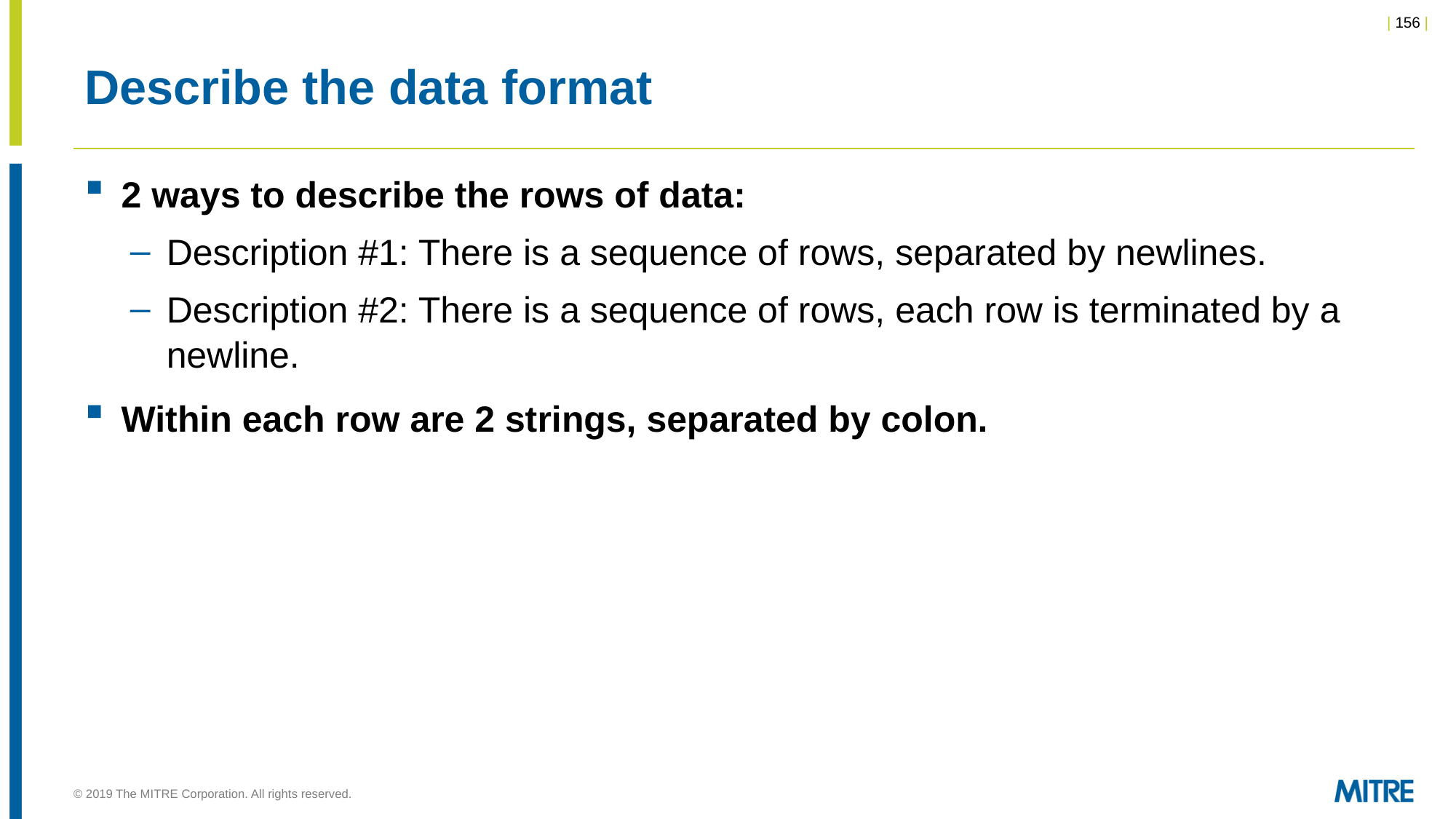

# Describe the data format
2 ways to describe the rows of data:
Description #1: There is a sequence of rows, separated by newlines.
Description #2: There is a sequence of rows, each row is terminated by a newline.
Within each row are 2 strings, separated by colon.
© 2019 The MITRE Corporation. All rights reserved.